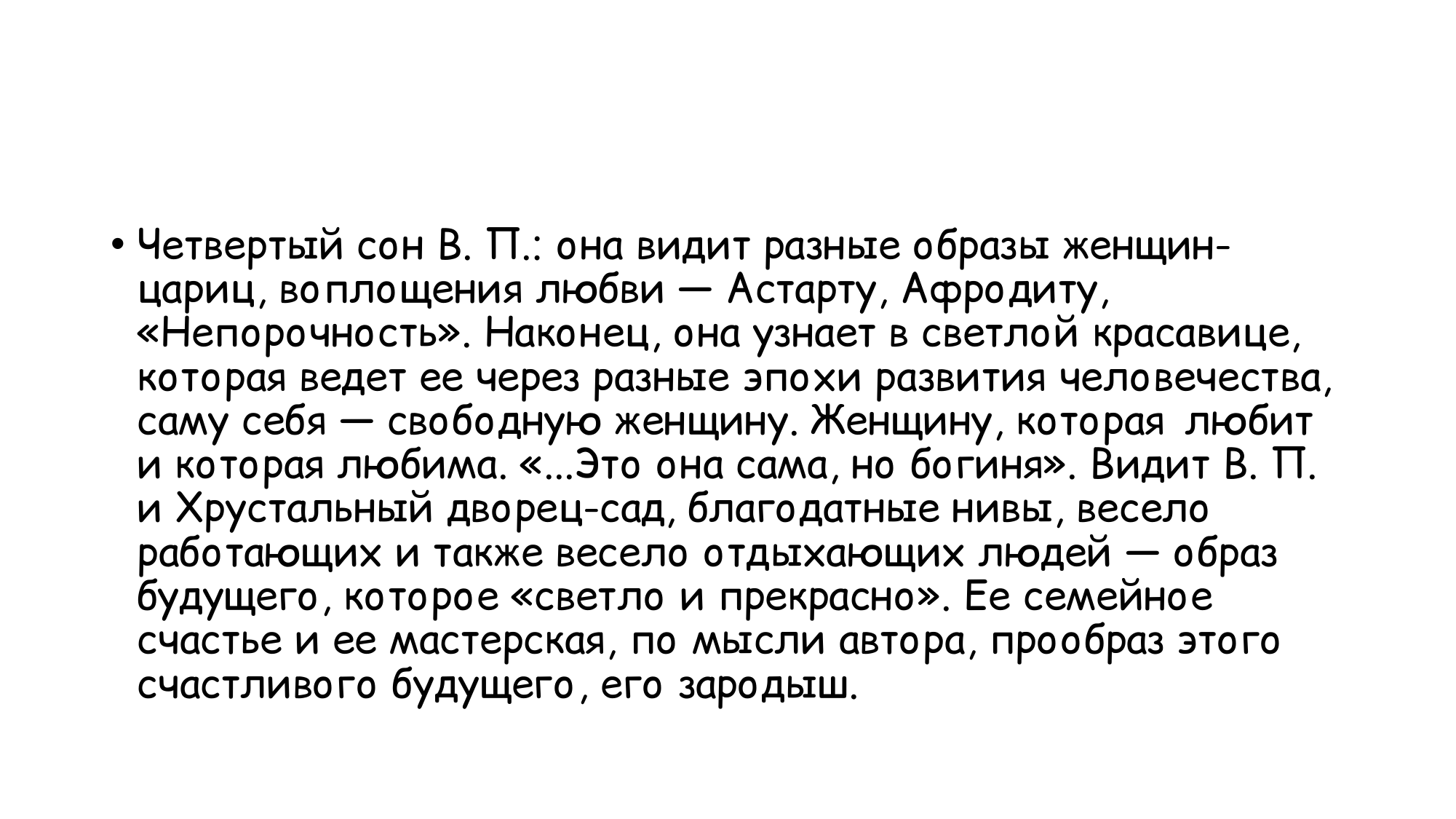

#
Четвертый сон В. П.: она видит разные образы женщин-цариц, воплощения любви — Астарту, Афродиту, «Непорочность». Наконец, она узнает в светлой красавице, которая ведет ее через разные эпохи развития человечества, саму себя — свободную женщину. Женщину, которая любит и которая любима. «...Это она сама, но богиня». Видит В. П. и Хрустальный дворец-сад, благодатные нивы, весело работающих и также весело отдыхающих людей — образ будущего, которое «светло и прекрасно». Ее семейное счастье и ее мастерская, по мысли автора, прообраз этого счастливого будущего, его зародыш.